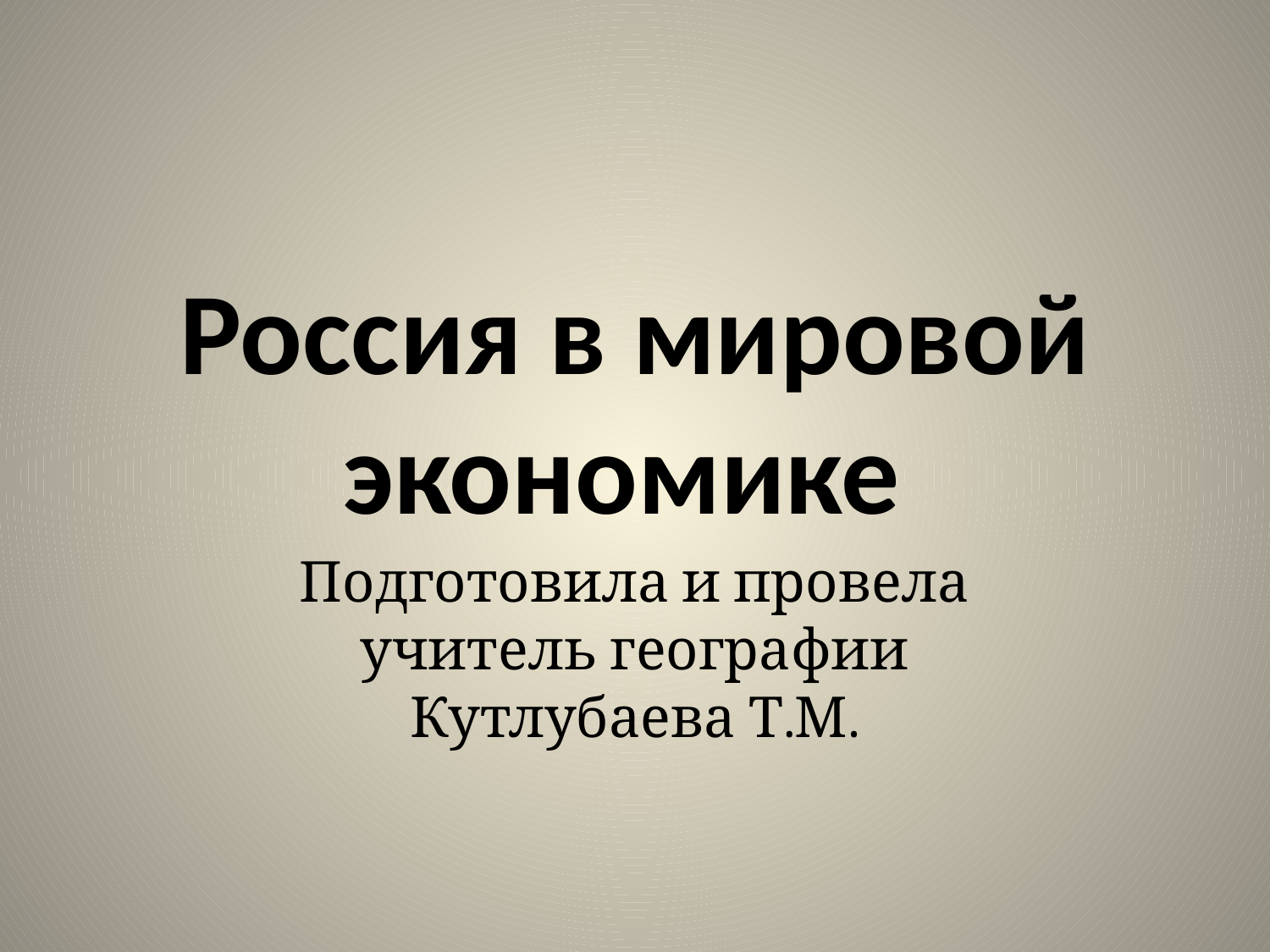

# Россия в мировой экономике
Подготовила и провела учитель географии Кутлубаева Т.М.